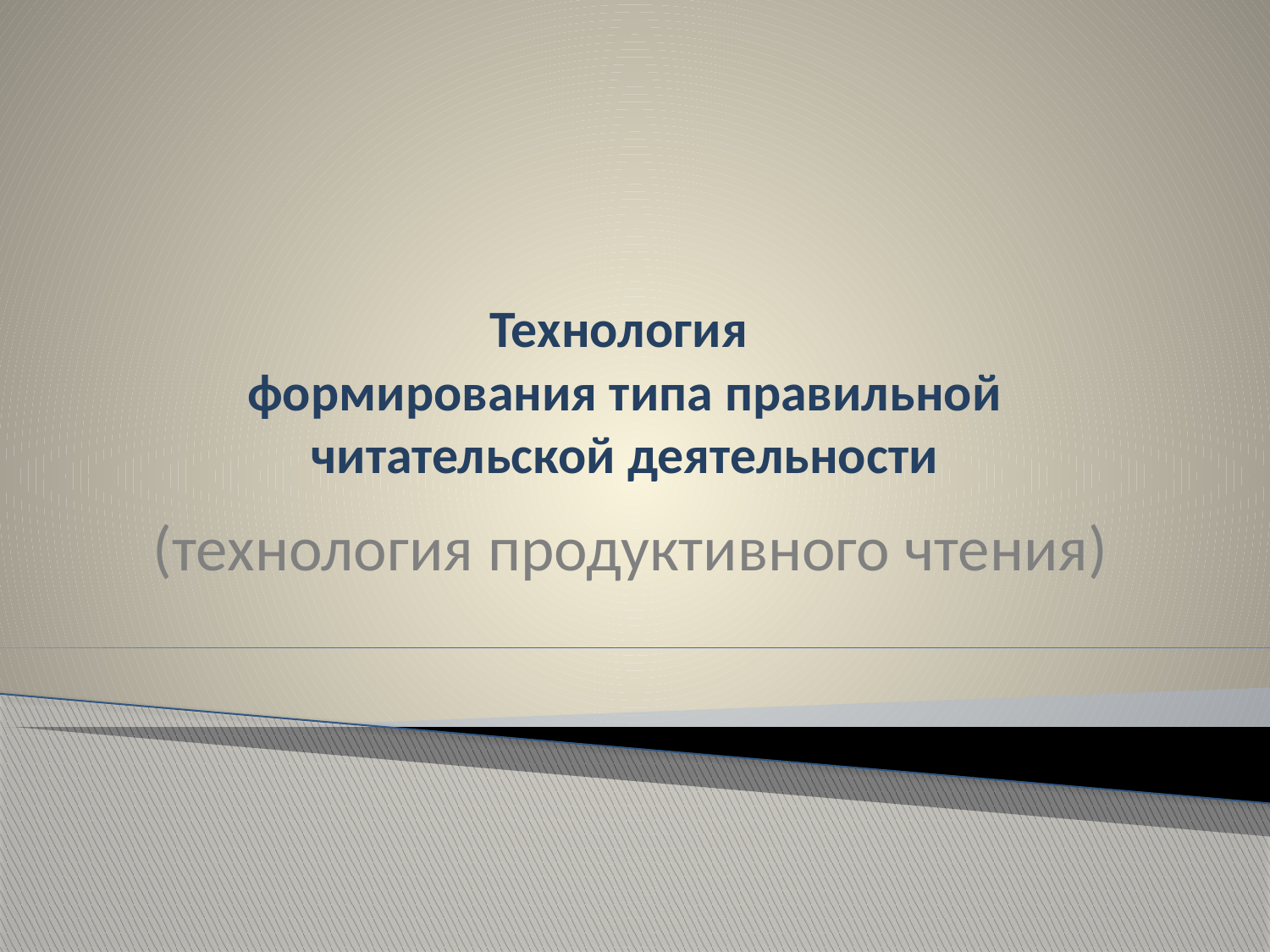

# Технология формирования типа правильной читательской деятельности
(технология продуктивного чтения)